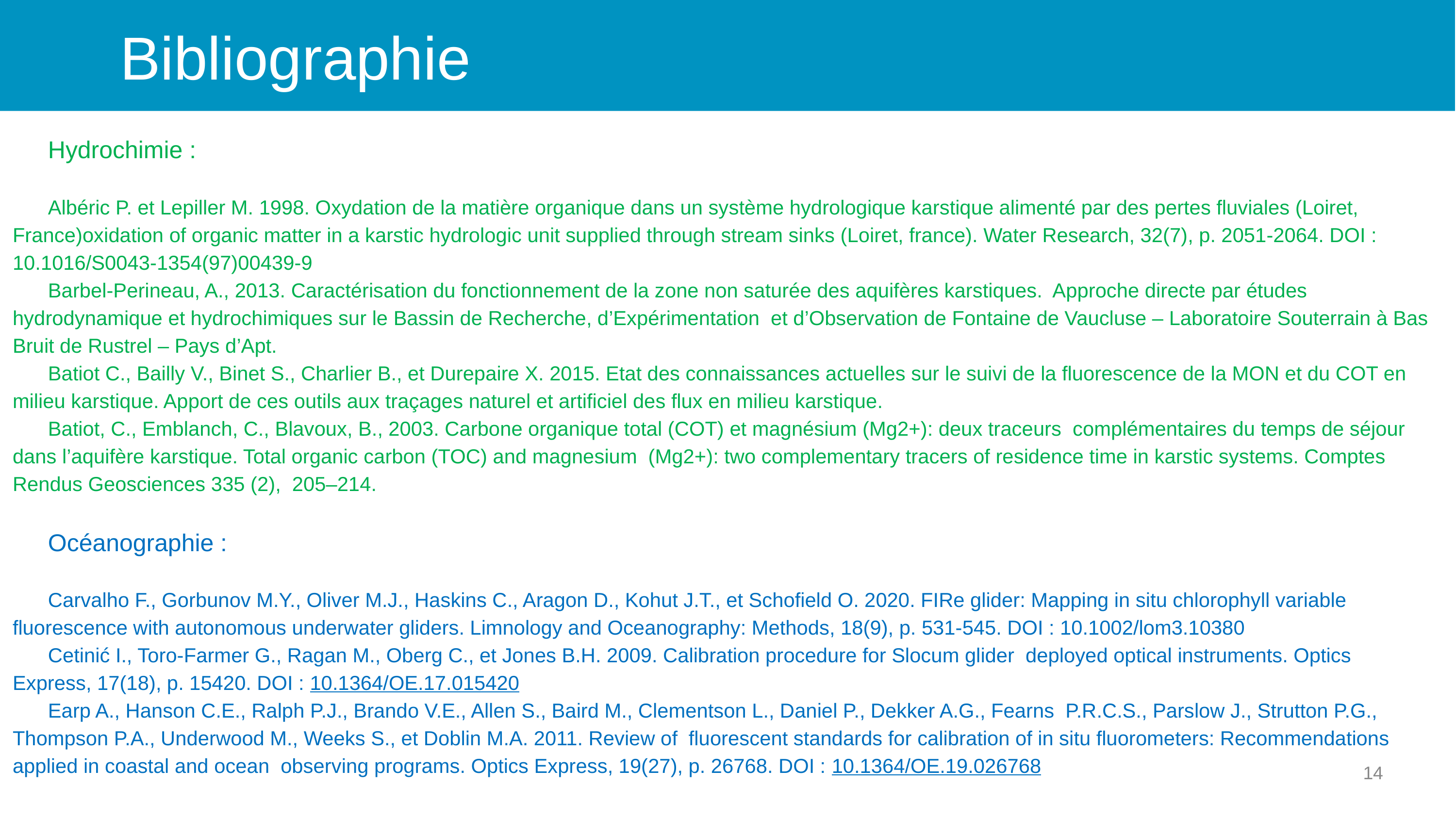

# Bibliographie
Hydrochimie :

Albéric P. et Lepiller M. 1998. Oxydation de la matière organique dans un système hydrologique karstique alimenté par des pertes fluviales (Loiret, France)oxidation of organic matter in a karstic hydrologic unit supplied through stream sinks (Loiret, france). Water Research, 32(7), p. 2051-2064. DOI : 10.1016/S0043-1354(97)00439-9
Barbel-Perineau, A., 2013. Caractérisation du fonctionnement de la zone non saturée des aquifères karstiques.  Approche directe par études hydrodynamique et hydrochimiques sur le Bassin de Recherche, d’Expérimentation  et d’Observation de Fontaine de Vaucluse – Laboratoire Souterrain à Bas Bruit de Rustrel – Pays d’Apt.
Batiot C., Bailly V., Binet S., Charlier B., et Durepaire X. 2015. Etat des connaissances actuelles sur le suivi de la fluorescence de la MON et du COT en milieu karstique. Apport de ces outils aux traçages naturel et artificiel des flux en milieu karstique.
Batiot, C., Emblanch, C., Blavoux, B., 2003. Carbone organique total (COT) et magnésium (Mg2+): deux traceurs  complémentaires du temps de séjour dans l’aquifère karstique. Total organic carbon (TOC) and magnesium  (Mg2+): two complementary tracers of residence time in karstic systems. Comptes Rendus Geosciences 335 (2),  205–214.

Océanographie :

Carvalho F., Gorbunov M.Y., Oliver M.J., Haskins C., Aragon D., Kohut J.T., et Schofield O. 2020. FIRe glider: Mapping in situ chlorophyll variable fluorescence with autonomous underwater gliders. Limnology and Oceanography: Methods, 18(9), p. 531-545. DOI : 10.1002/lom3.10380
Cetinić I., Toro-Farmer G., Ragan M., Oberg C., et Jones B.H. 2009. Calibration procedure for Slocum glider  deployed optical instruments. Optics Express, 17(18), p. 15420. DOI : 10.1364/OE.17.015420
Earp A., Hanson C.E., Ralph P.J., Brando V.E., Allen S., Baird M., Clementson L., Daniel P., Dekker A.G., Fearns  P.R.C.S., Parslow J., Strutton P.G., Thompson P.A., Underwood M., Weeks S., et Doblin M.A. 2011. Review of  fluorescent standards for calibration of in situ fluorometers: Recommendations applied in coastal and ocean  observing programs. Optics Express, 19(27), p. 26768. DOI : 10.1364/OE.19.026768
14